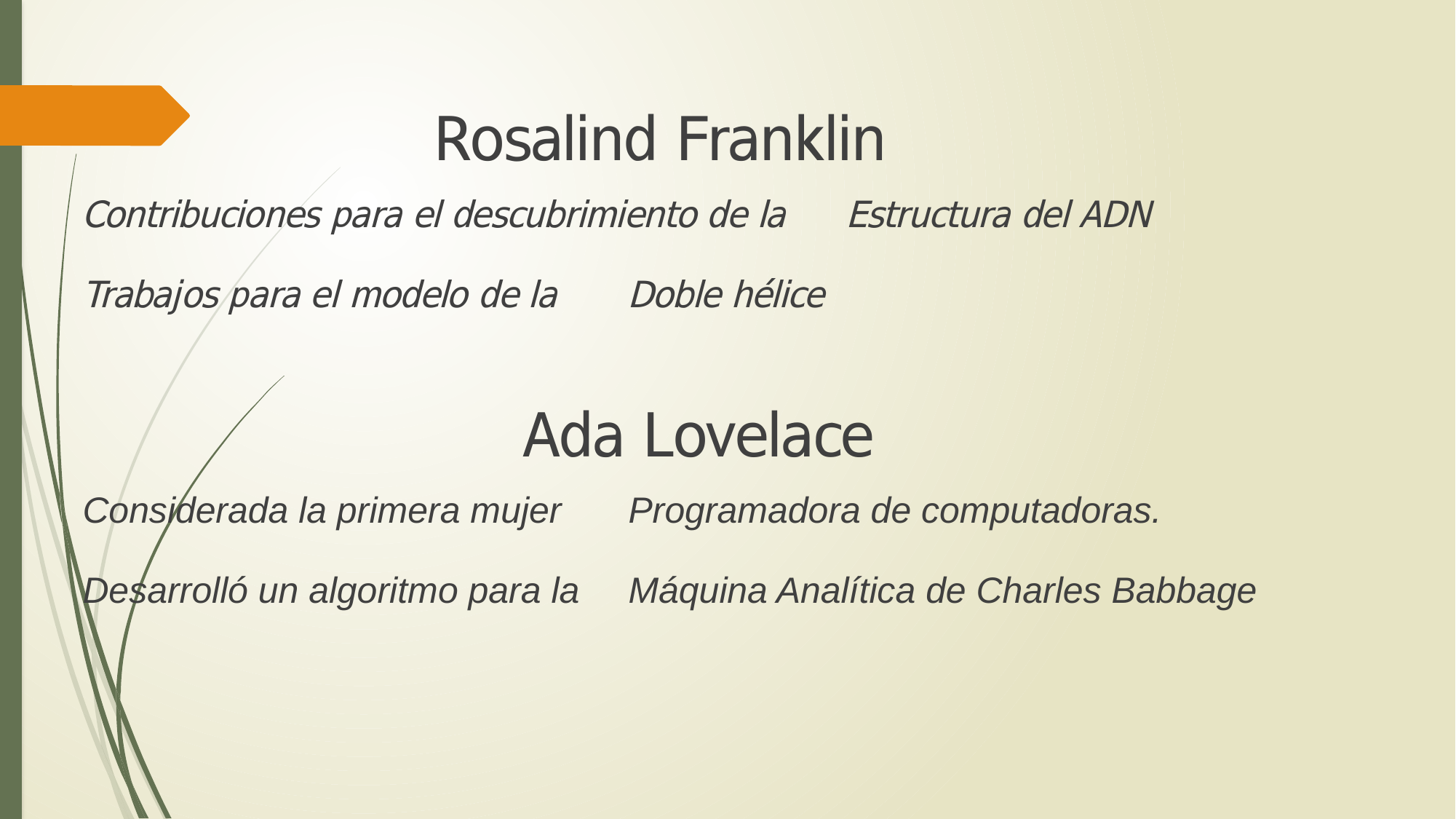

Rosalind Franklin
Contribuciones para el descubrimiento de la 	Estructura del ADN
Trabajos para el modelo de la 	Doble hélice

Ada Lovelace
Considerada la primera mujer 	Programadora de computadoras.
Desarrolló un algoritmo para la 	Máquina Analítica de Charles Babbage